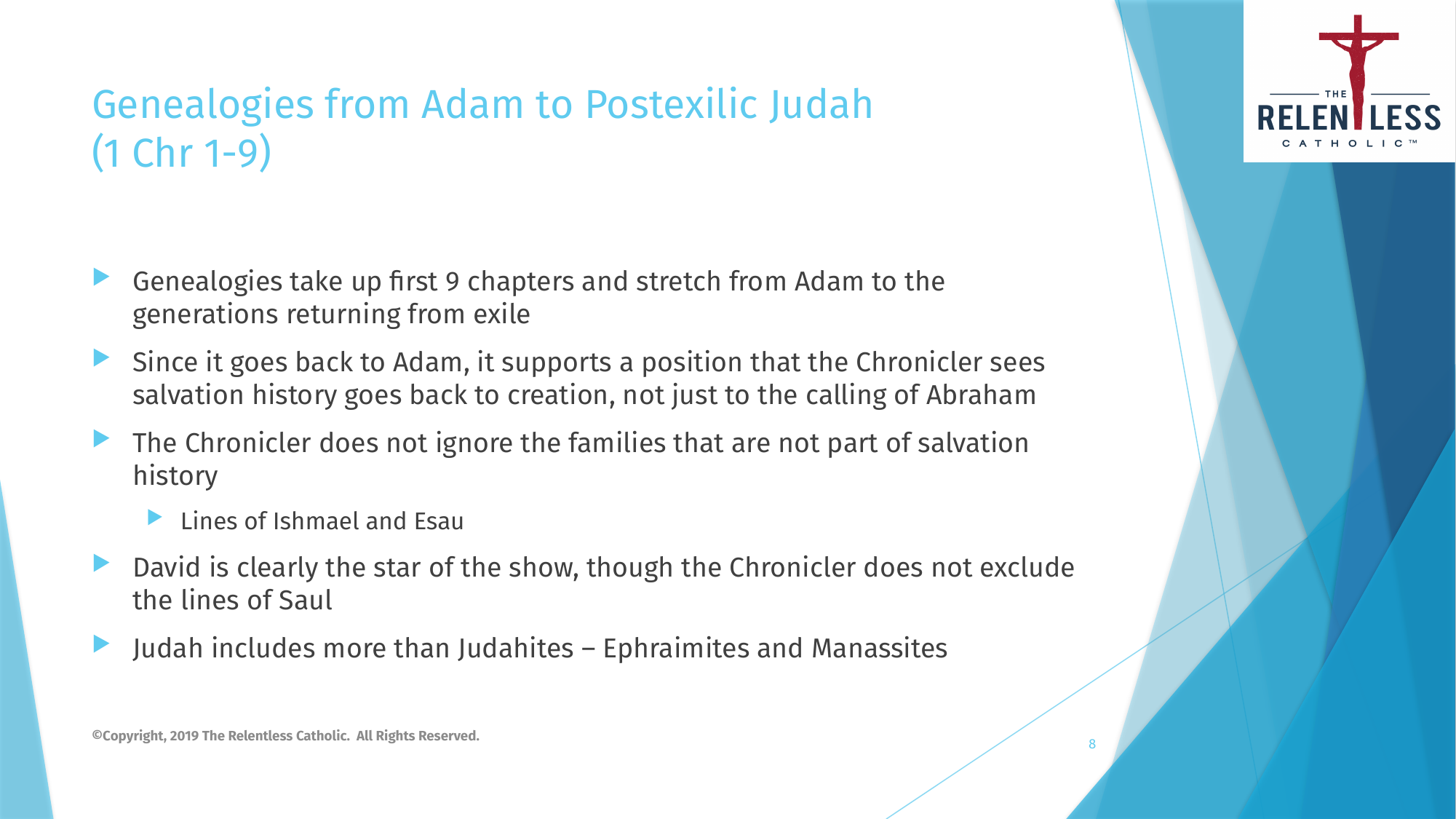

# Genealogies from Adam to Postexilic Judah (1 Chr 1-9)
Genealogies take up first 9 chapters and stretch from Adam to the generations returning from exile
Since it goes back to Adam, it supports a position that the Chronicler sees salvation history goes back to creation, not just to the calling of Abraham
The Chronicler does not ignore the families that are not part of salvation history
Lines of Ishmael and Esau
David is clearly the star of the show, though the Chronicler does not exclude the lines of Saul
Judah includes more than Judahites – Ephraimites and Manassites
©Copyright, 2019 The Relentless Catholic.  All Rights Reserved.

8